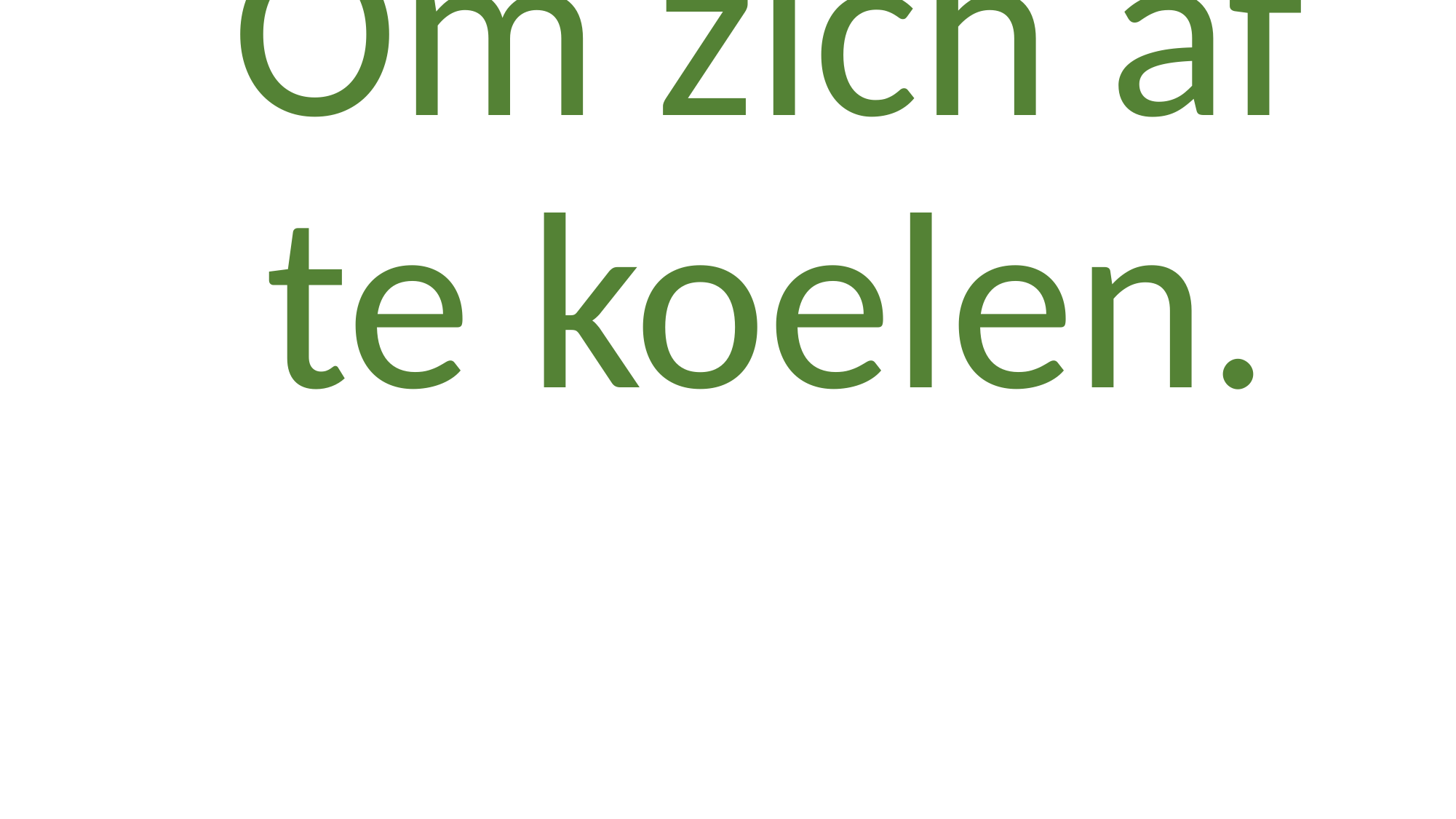

# Antwoord A Om zich af te koelen.